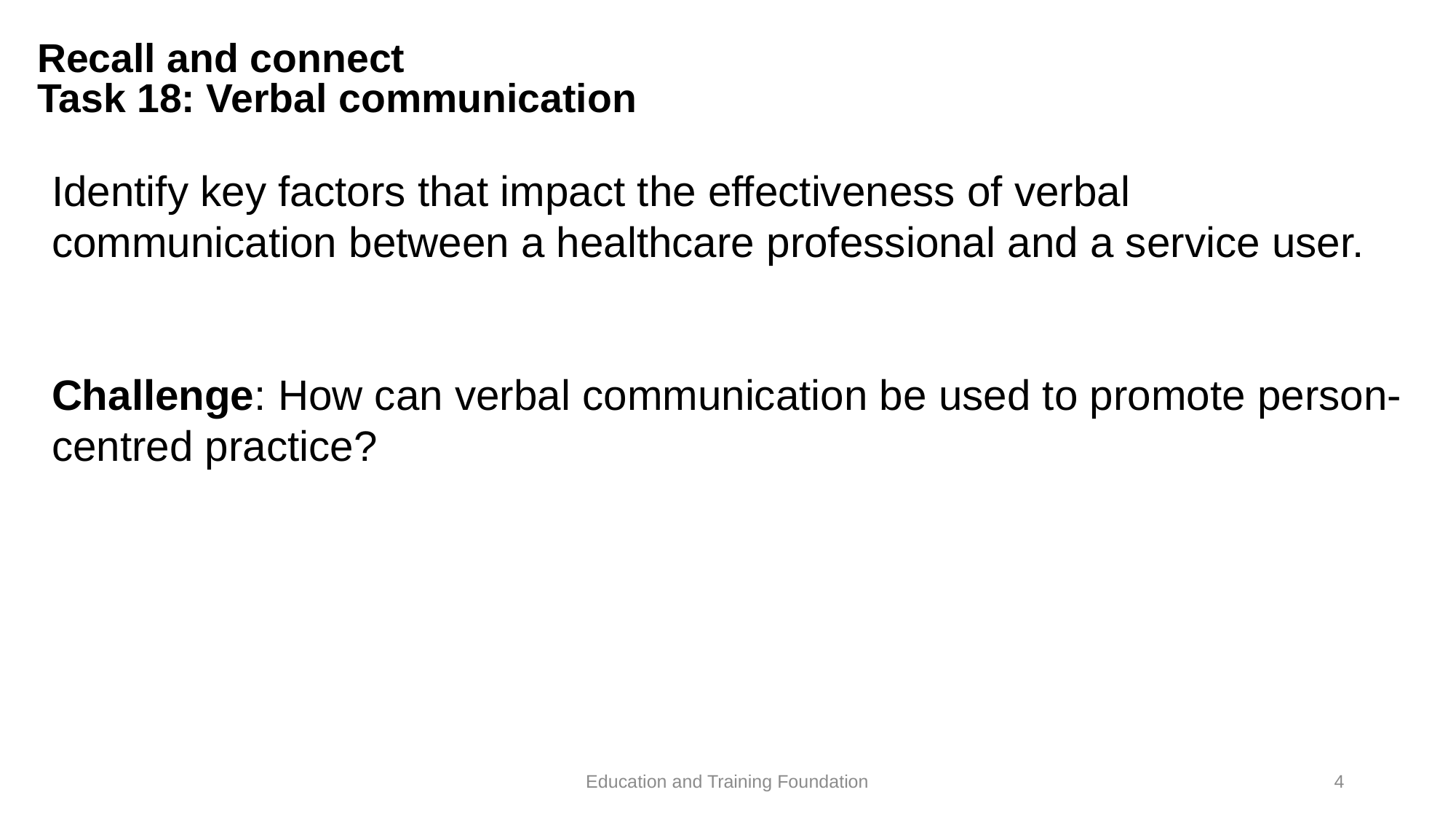

# Recall and connect Task 18: Verbal communication
Identify key factors that impact the effectiveness of verbal communication between a healthcare professional and a service user.

Challenge: How can verbal communication be used to promote person-centred practice?

Education and Training Foundation
4